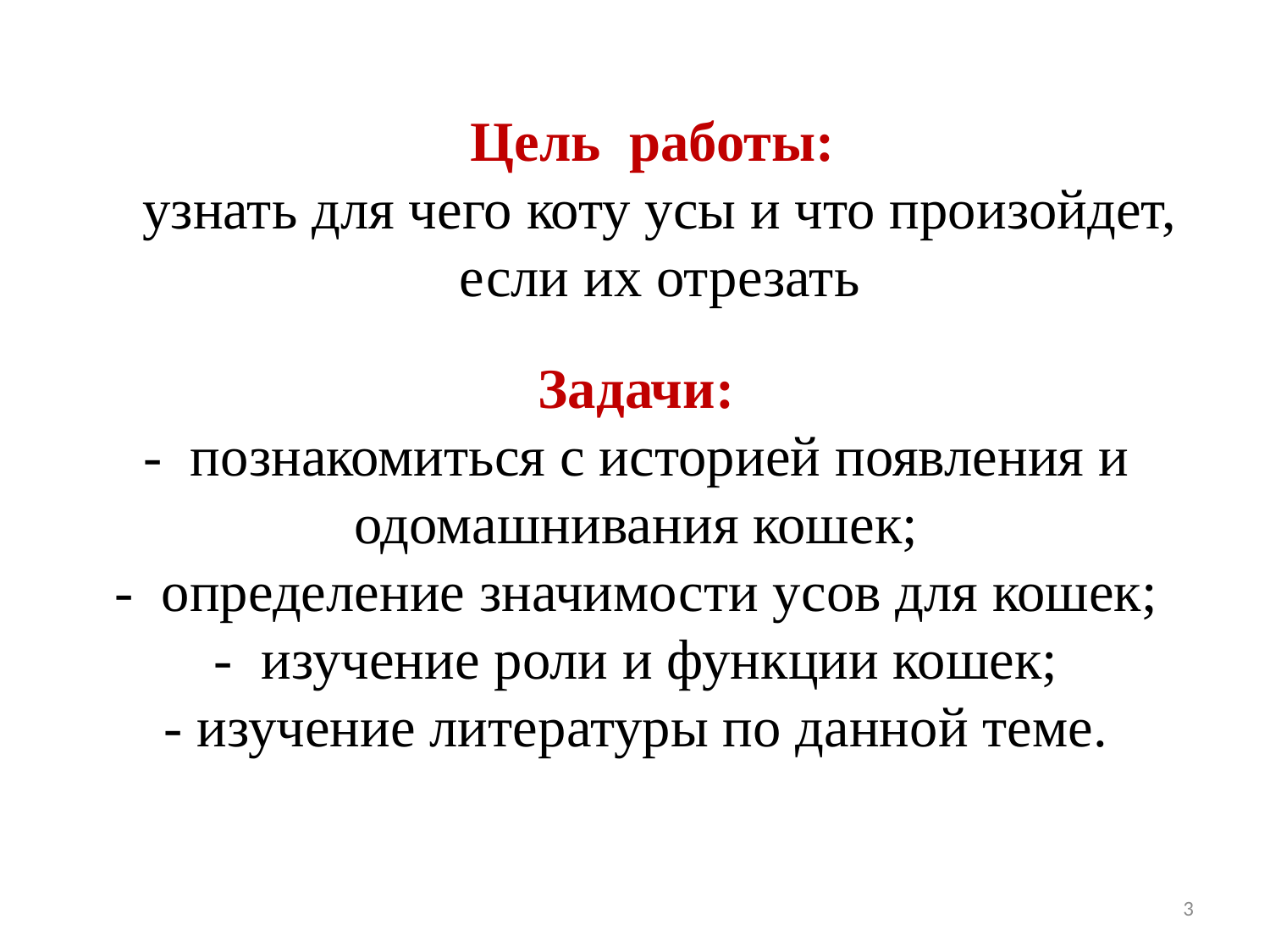

Цель  работы:
узнать для чего коту усы и что произойдет,
если их отрезать
# Задачи: -  познакомиться с историей появления и одомашнивания кошек; -  определение значимости усов для кошек; -  изучение роли и функции кошек; - изучение литературы по данной теме.
3